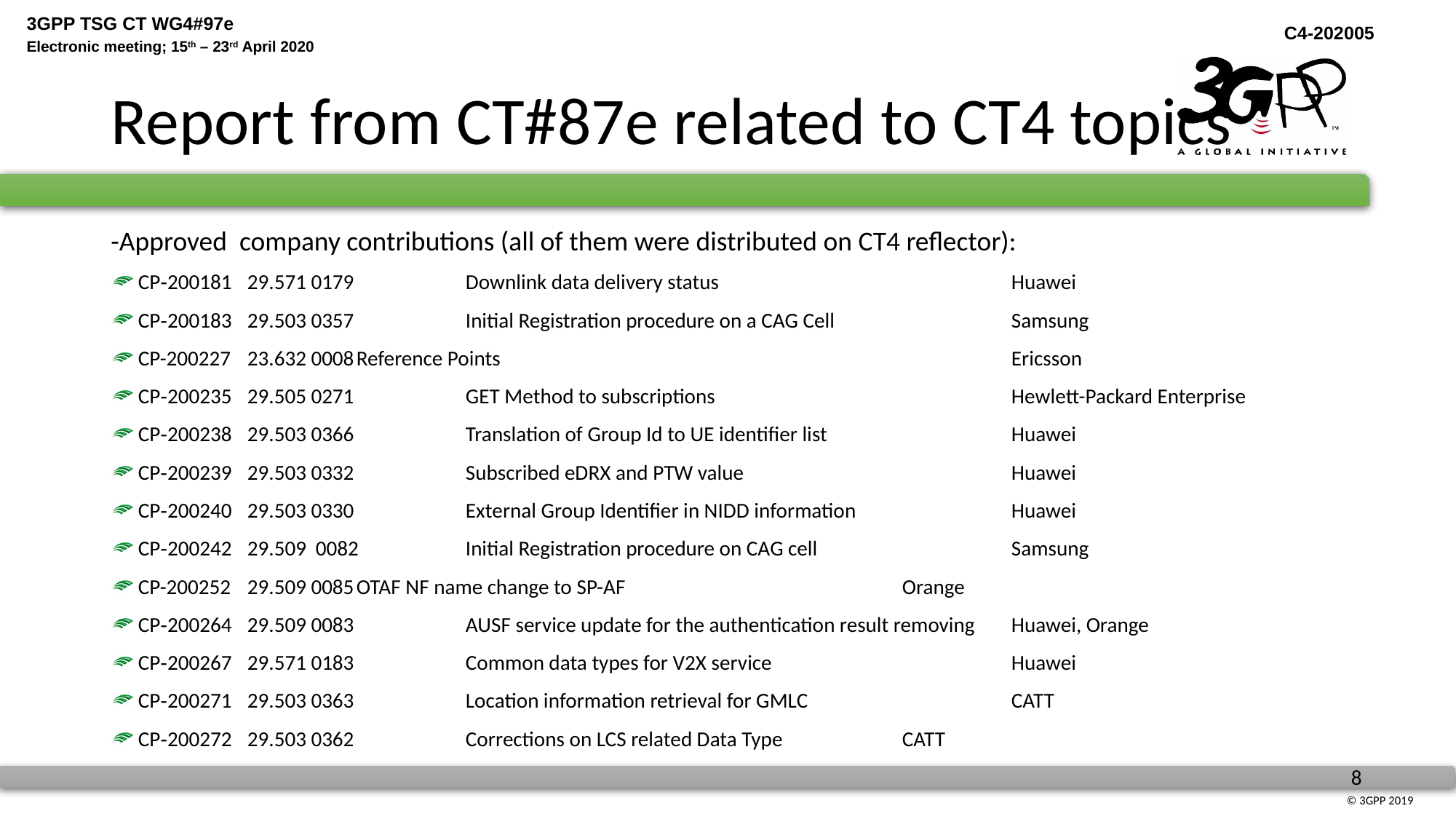

# Report from CT#87e related to CT4 topics
-Approved  company contributions (all of them were distributed on CT4 reflector):
CP‑200181 	29.571 0179 	Downlink data delivery status 			Huawei
CP‑200183 	29.503 0357 	Initial Registration procedure on a CAG Cell 		Samsung
CP-200227	23.632 0008	Reference Points					Ericsson
CP‑200235 	29.505 0271 	GET Method to subscriptions 			Hewlett-Packard Enterprise
CP‑200238 	29.503 0366 	Translation of Group Id to UE identifier list 		Huawei
CP‑200239 	29.503 0332 	Subscribed eDRX and PTW value 			Huawei
CP‑200240 	29.503 0330 	External Group Identifier in NIDD information 		Huawei
CP‑200242 	29.509  0082	Initial Registration procedure on CAG cell 		Samsung
CP-200252	29.509 0085	OTAF NF name change to SP-AF			Orange
CP‑200264 	29.509 0083 	AUSF service update for the authentication result removing 	Huawei, Orange
CP‑200267 	29.571 0183 	Common data types for V2X service 			Huawei
CP‑200271 	29.503 0363 	Location information retrieval for GMLC 		CATT
CP‑200272 	29.503 0362 	Corrections on LCS related Data Type 		CATT